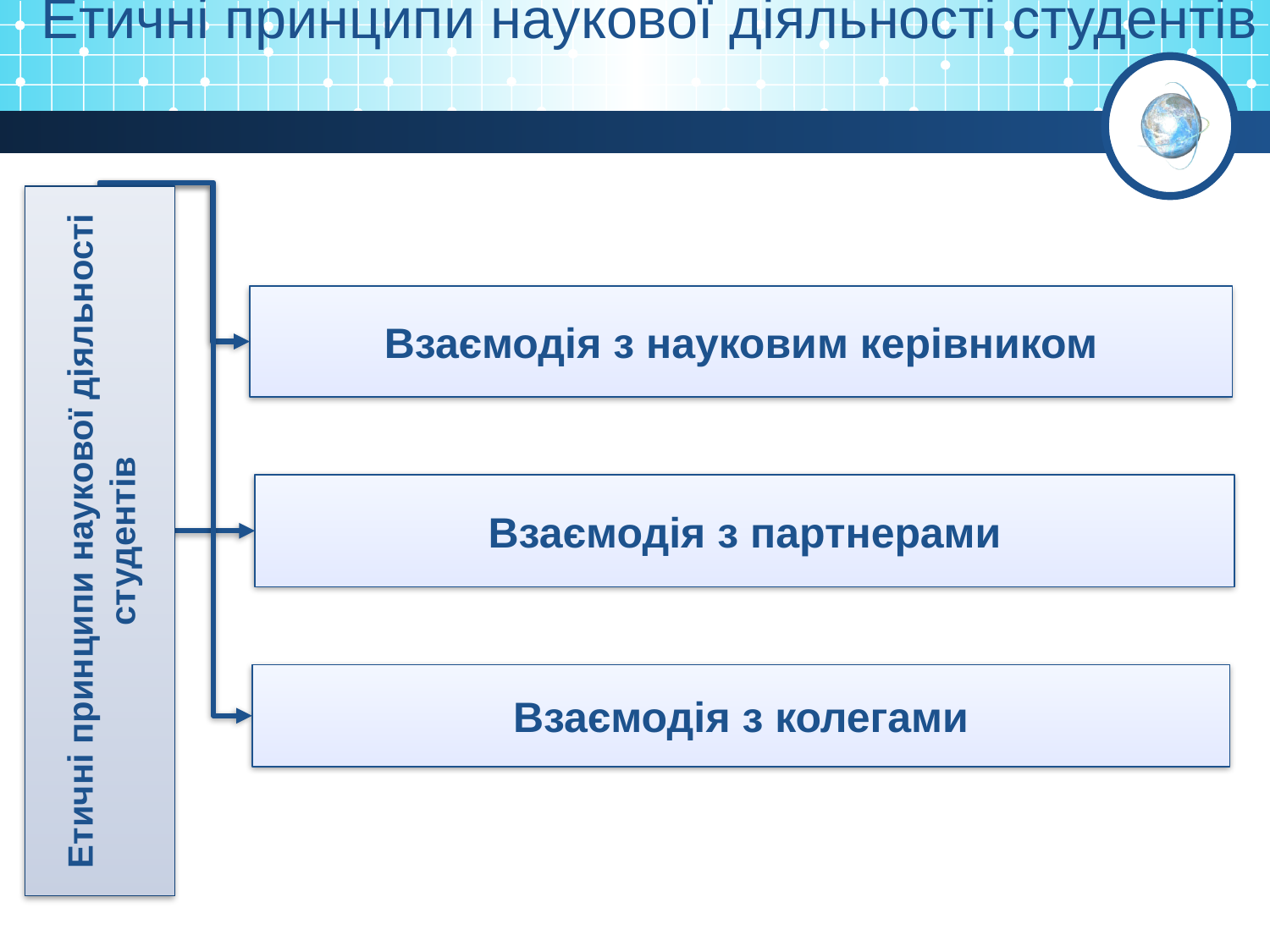

Етичні принципи наукової діяльності студентів
Етичні принципи наукової діяльності студентів
Взаємодія з науковим керівником
Взаємодія з партнерами
Взаємодія з колегами